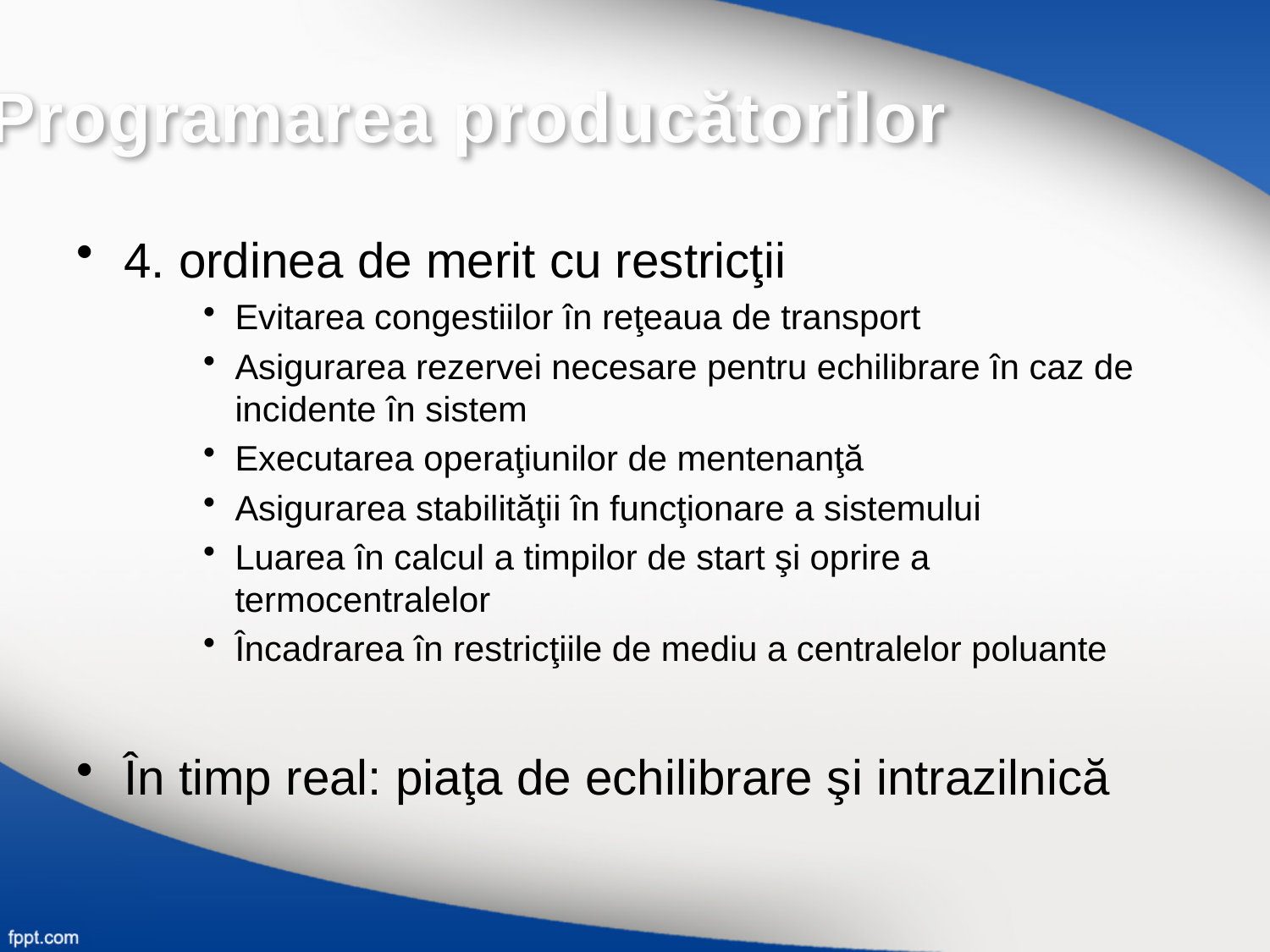

Programarea producătorilor
4. ordinea de merit cu restricţii
Evitarea congestiilor în reţeaua de transport
Asigurarea rezervei necesare pentru echilibrare în caz de incidente în sistem
Executarea operaţiunilor de mentenanţă
Asigurarea stabilităţii în funcţionare a sistemului
Luarea în calcul a timpilor de start şi oprire a termocentralelor
Încadrarea în restricţiile de mediu a centralelor poluante

În timp real: piaţa de echilibrare şi intrazilnică